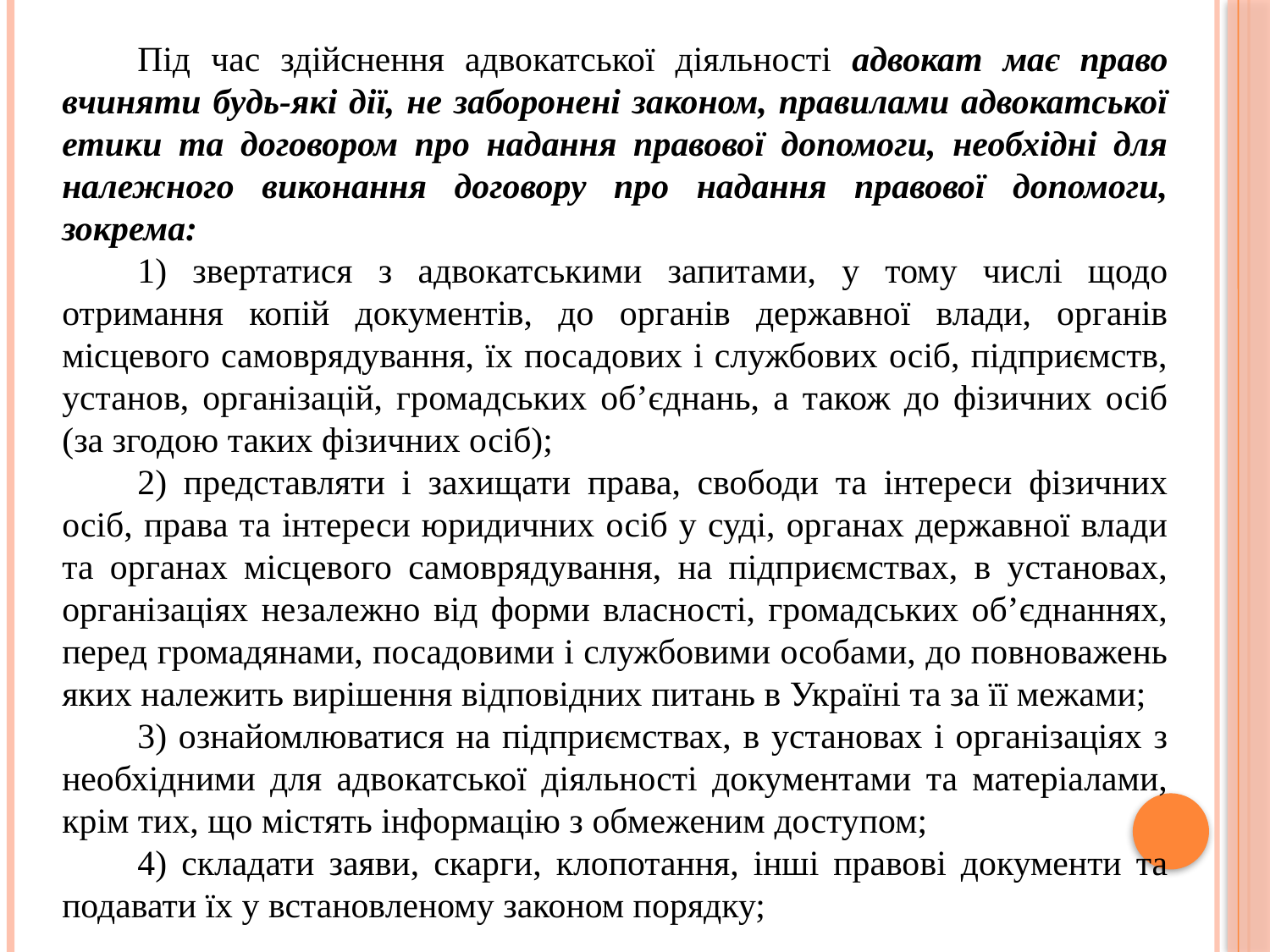

Під час здійснення адвокатської діяльності адвокат має право вчиняти будь-які дії, не заборонені законом, правилами адвокатської етики та договором про надання правової допомоги, необхідні для належного виконання договору про надання правової допомоги, зокрема:
1) звертатися з адвокатськими запитами, у тому числі щодо отримання копій документів, до органів державної влади, органів місцевого самоврядування, їх посадових і службових осіб, підприємств, установ, організацій, громадських об’єднань, а також до фізичних осіб (за згодою таких фізичних осіб);
2) представляти і захищати права, свободи та інтереси фізичних осіб, права та інтереси юридичних осіб у суді, органах державної влади та органах місцевого самоврядування, на підприємствах, в установах, організаціях незалежно від форми власності, громадських об’єднаннях, перед громадянами, посадовими і службовими особами, до повноважень яких належить вирішення відповідних питань в Україні та за її межами;
3) ознайомлюватися на підприємствах, в установах і організаціях з необхідними для адвокатської діяльності документами та матеріалами, крім тих, що містять інформацію з обмеженим доступом;
4) складати заяви, скарги, клопотання, інші правові документи та подавати їх у встановленому законом порядку;